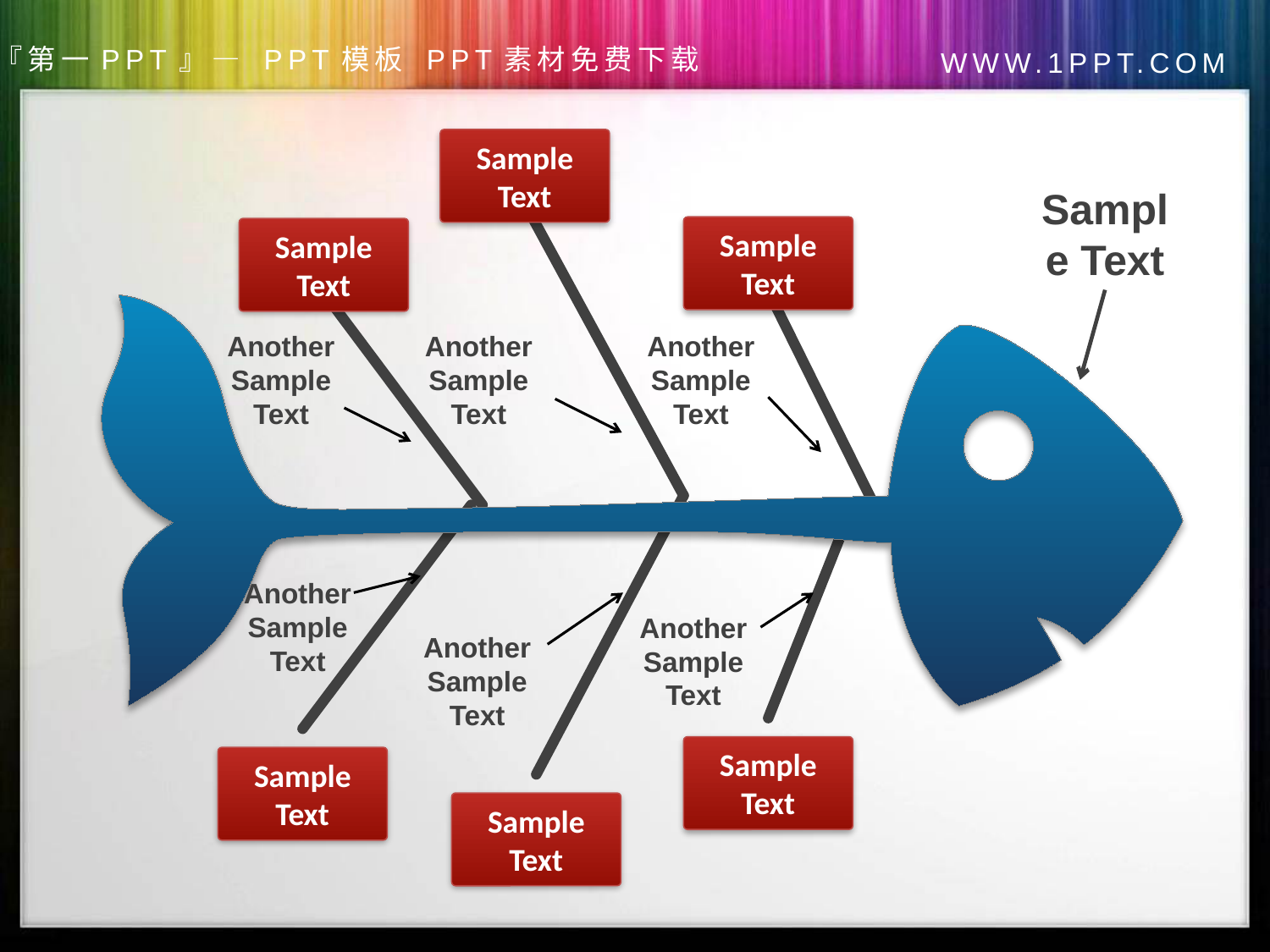

Sample
Text
Sample Text

Sample
Text
Sample
Text
Another Sample Text
Another Sample Text
Another Sample Text
Another Sample Text
Another Sample Text
Another Sample Text
Sample
Text
Sample
Text
Sample
Text